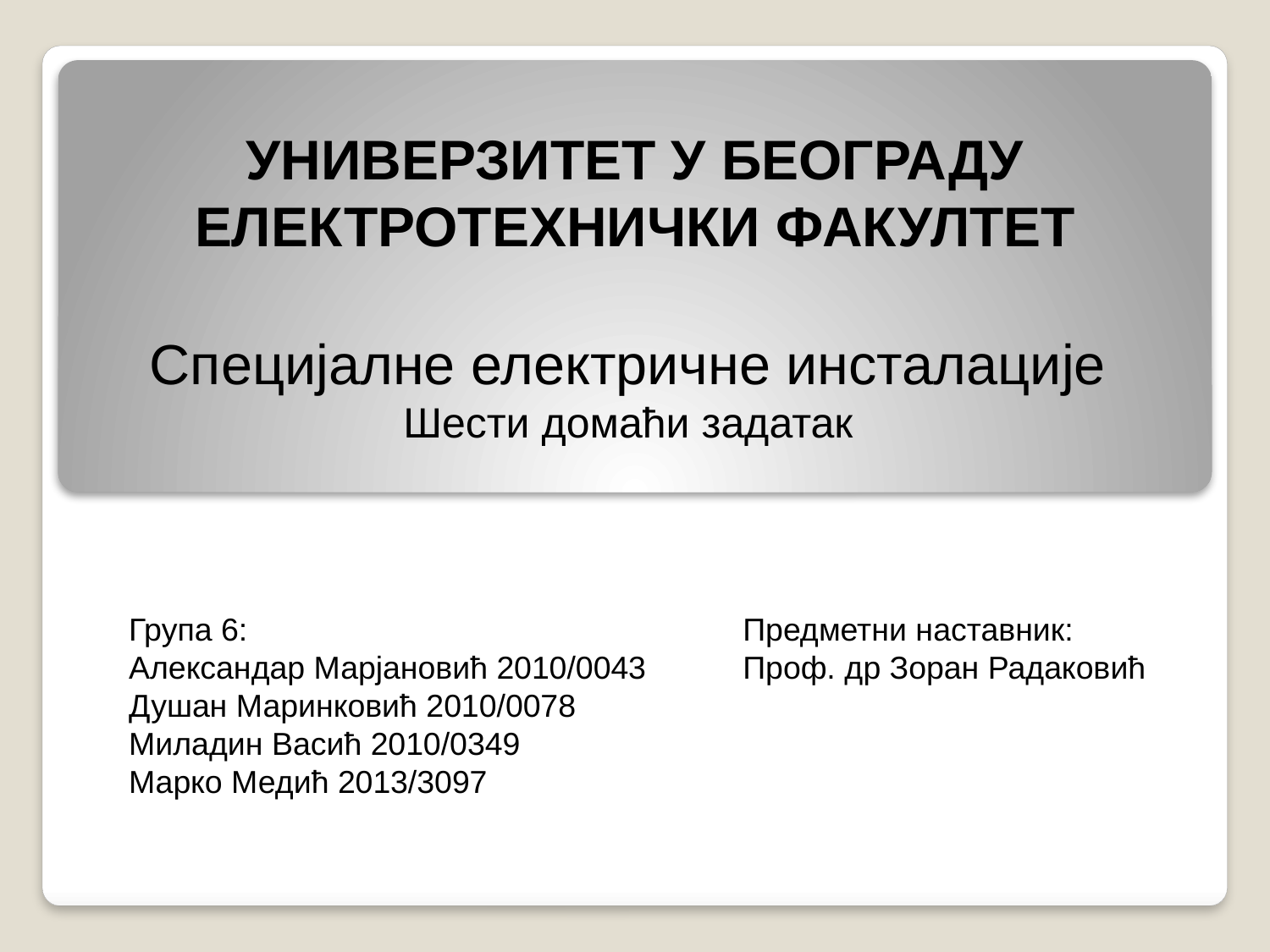

# УНИВЕРЗИТЕТ У БЕОГРАДУ ЕЛЕКТРОТЕХНИЧКИ ФАКУЛТЕТ
Специјалне електричне инсталације
Шести домаћи задатак
Група 6:
Александар Марјановић 2010/0043
Душан Маринковић 2010/0078
Миладин Васић 2010/0349
Марко Медић 2013/3097
Предметни наставник:
Проф. др Зоран Радаковић